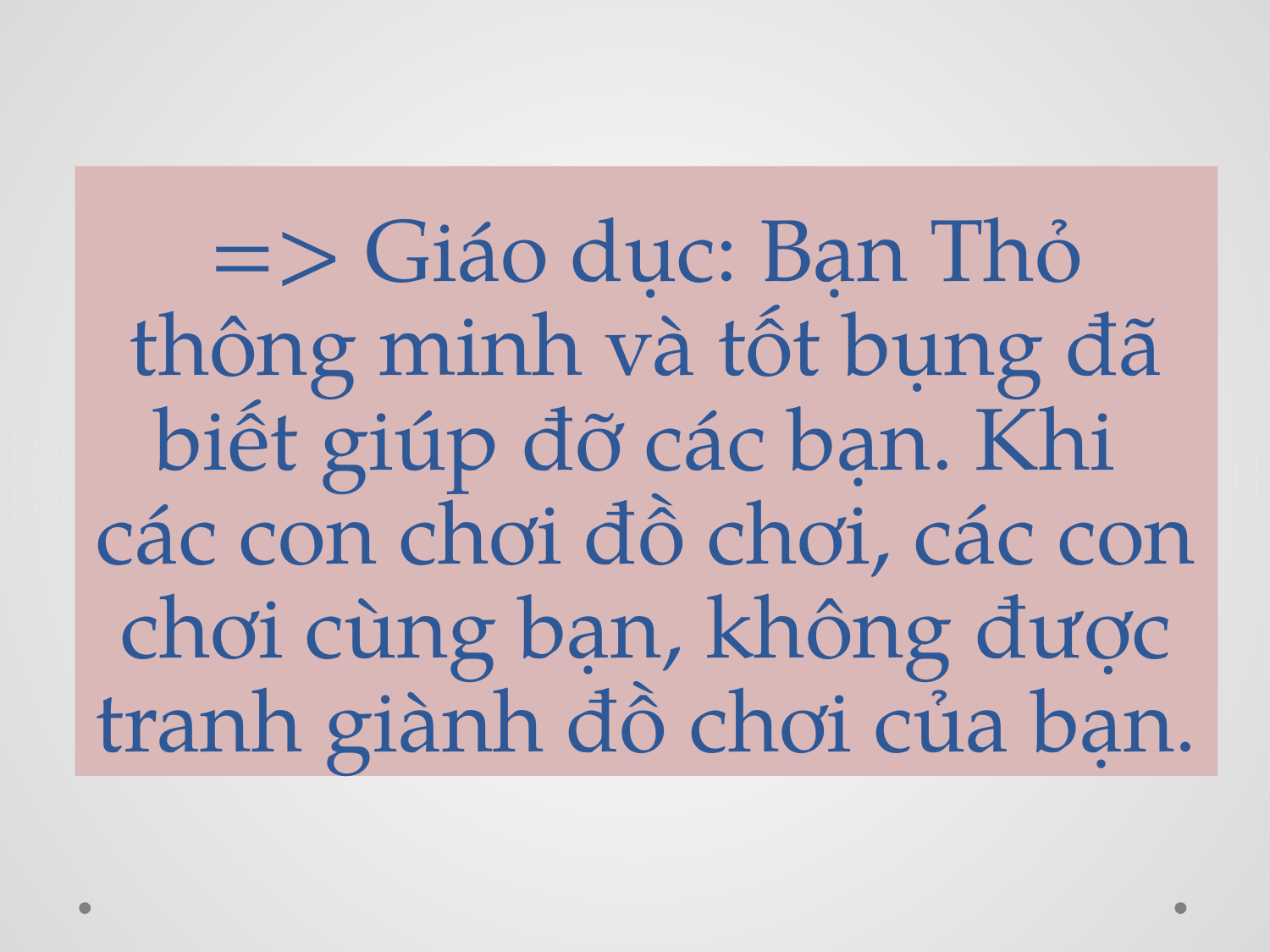

# => Giáo dục: Bạn Thỏ thông minh và tốt bụng đã biết giúp đỡ các bạn. Khi  các con chơi đồ chơi, các con chơi cùng bạn, không được tranh giành đồ chơi của bạn.